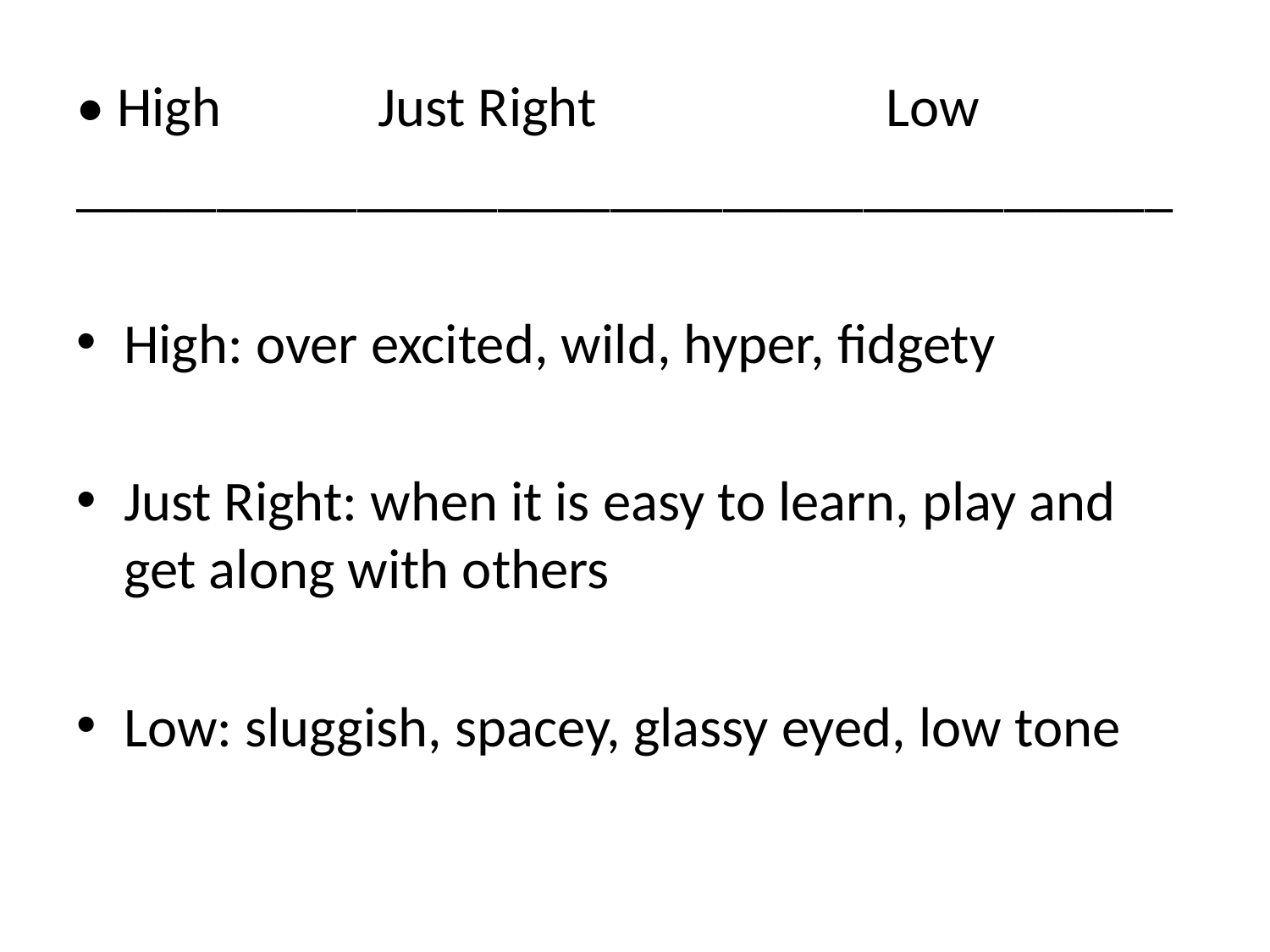

• High 		Just Right 			Low
_______________________________________

High: over excited, wild, hyper, fidgety

Just Right: when it is easy to learn, play and get along with others

Low: sluggish, spacey, glassy eyed, low tone